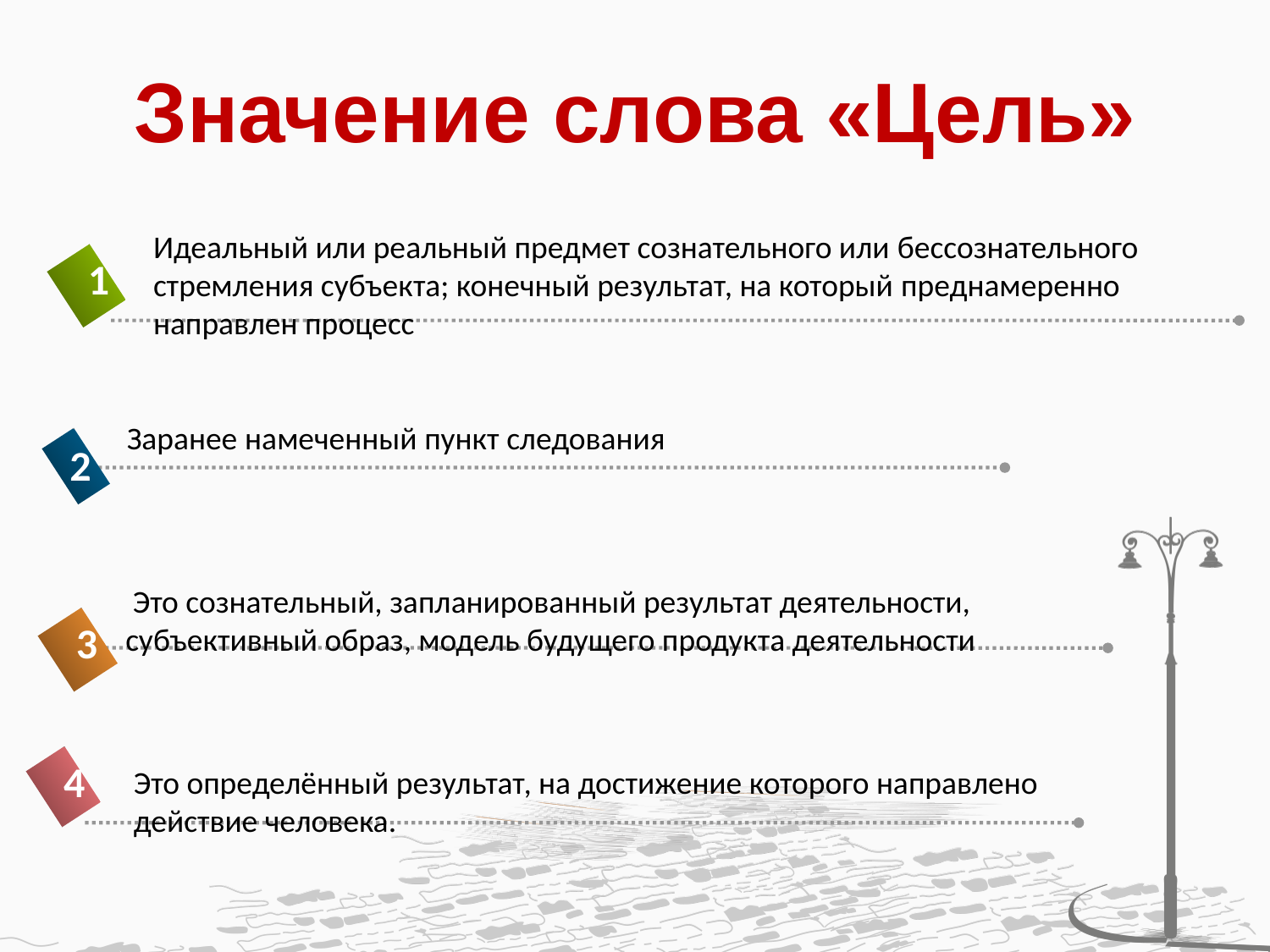

# Значение слова «Цель»
Идеальный или реальный предмет сознательного или бессознательного стремления субъекта; конечный результат, на который преднамеренно направлен процесс
1

Заранее намеченный пункт следования
2

 Это сознательный, запланированный результат деятельности, субъективный образ, модель будущего продукта деятельности
3

4
Это определённый результат, на достижение которого направлено действие человека.